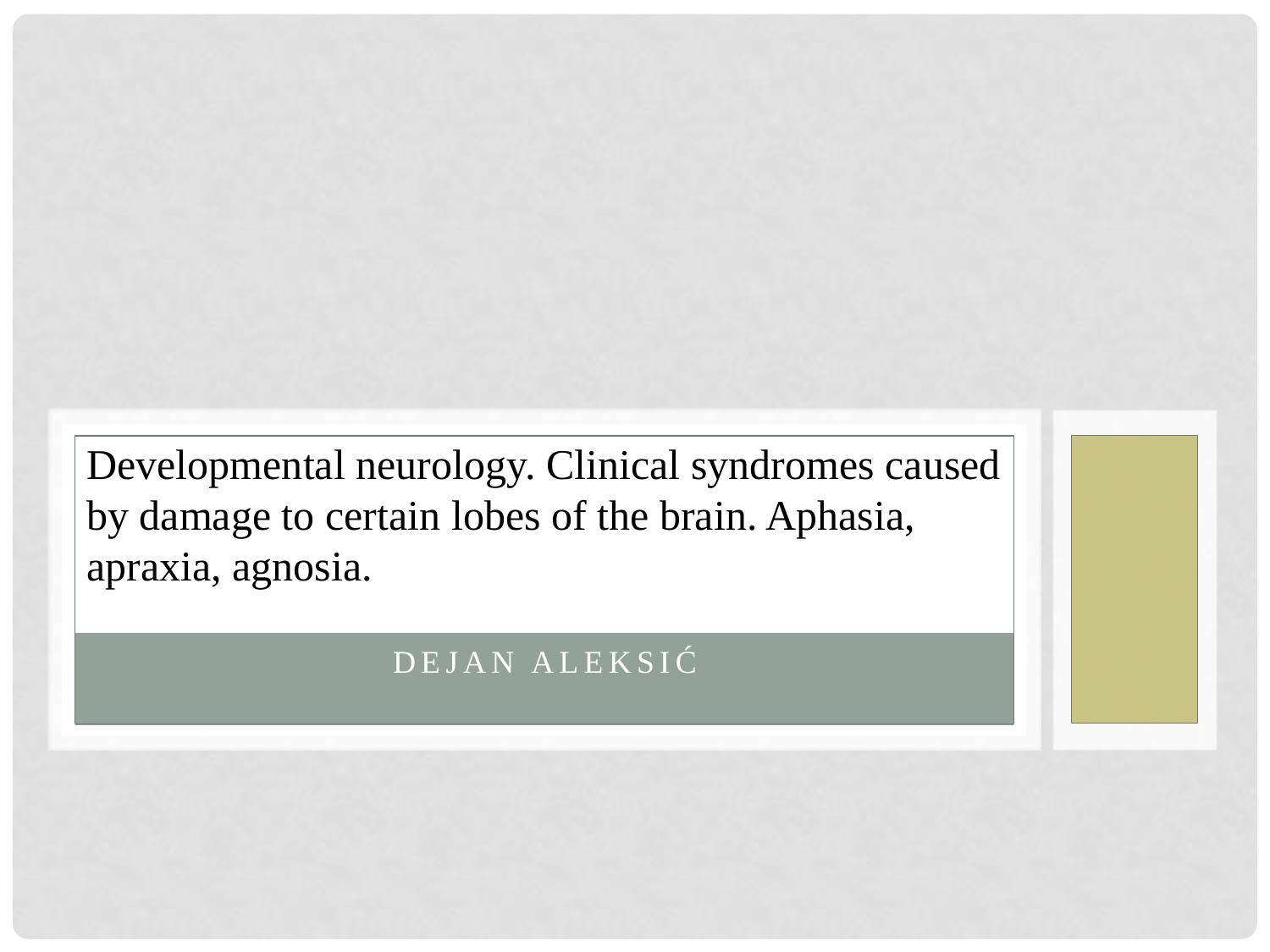

Developmental neurology. Clinical syndromes caused by damage to certain lobes of the brain. Aphasia, apraxia, agnosia.
Dejan Aleksić